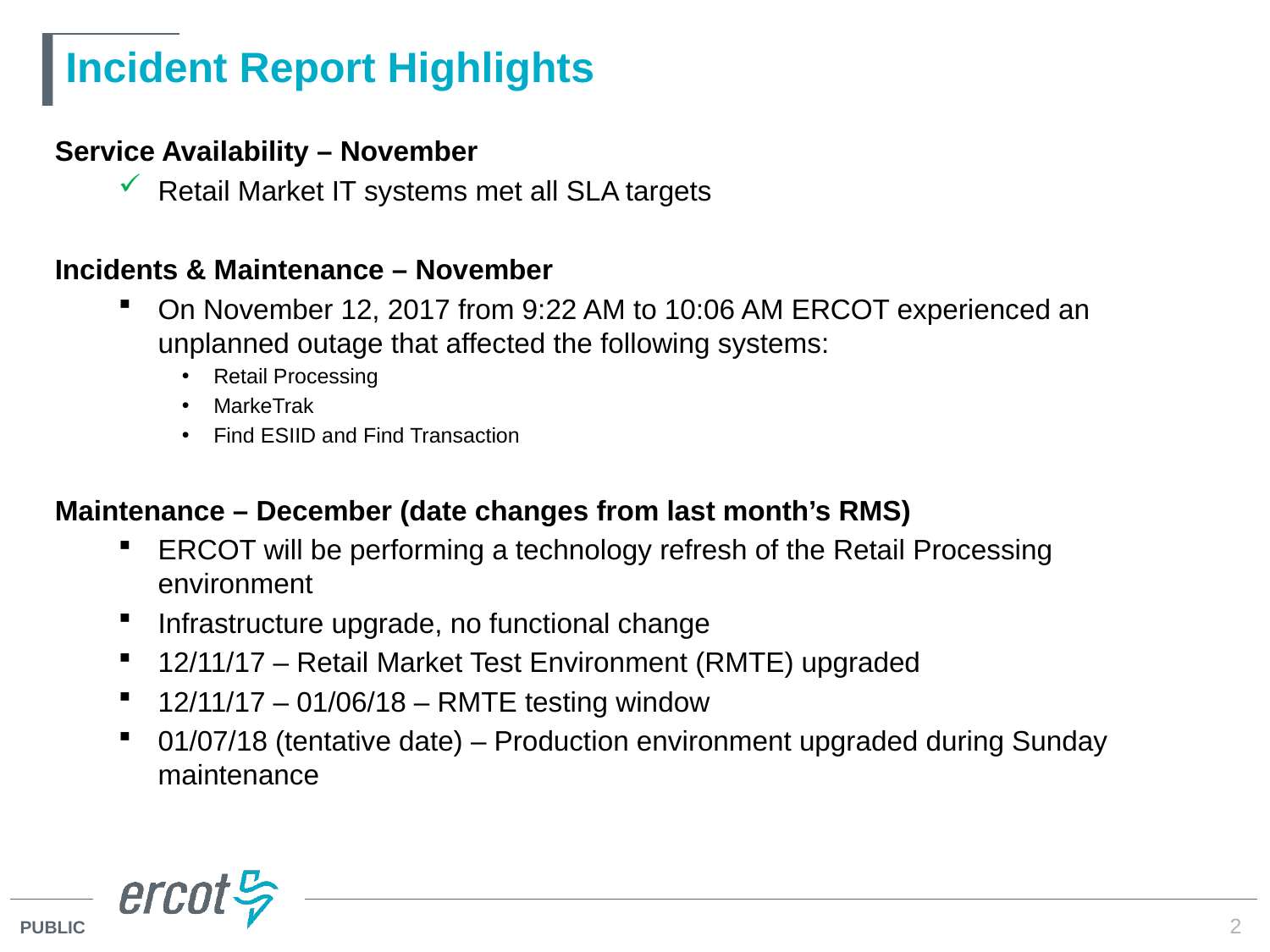

# Incident Report Highlights
Service Availability – November
Retail Market IT systems met all SLA targets

Incidents & Maintenance – November
On November 12, 2017 from 9:22 AM to 10:06 AM ERCOT experienced an unplanned outage that affected the following systems:
Retail Processing
MarkeTrak
Find ESIID and Find Transaction

Maintenance – December (date changes from last month’s RMS)
ERCOT will be performing a technology refresh of the Retail Processing environment
Infrastructure upgrade, no functional change
12/11/17 – Retail Market Test Environment (RMTE) upgraded
12/11/17 – 01/06/18 – RMTE testing window
01/07/18 (tentative date) – Production environment upgraded during Sunday maintenance

2